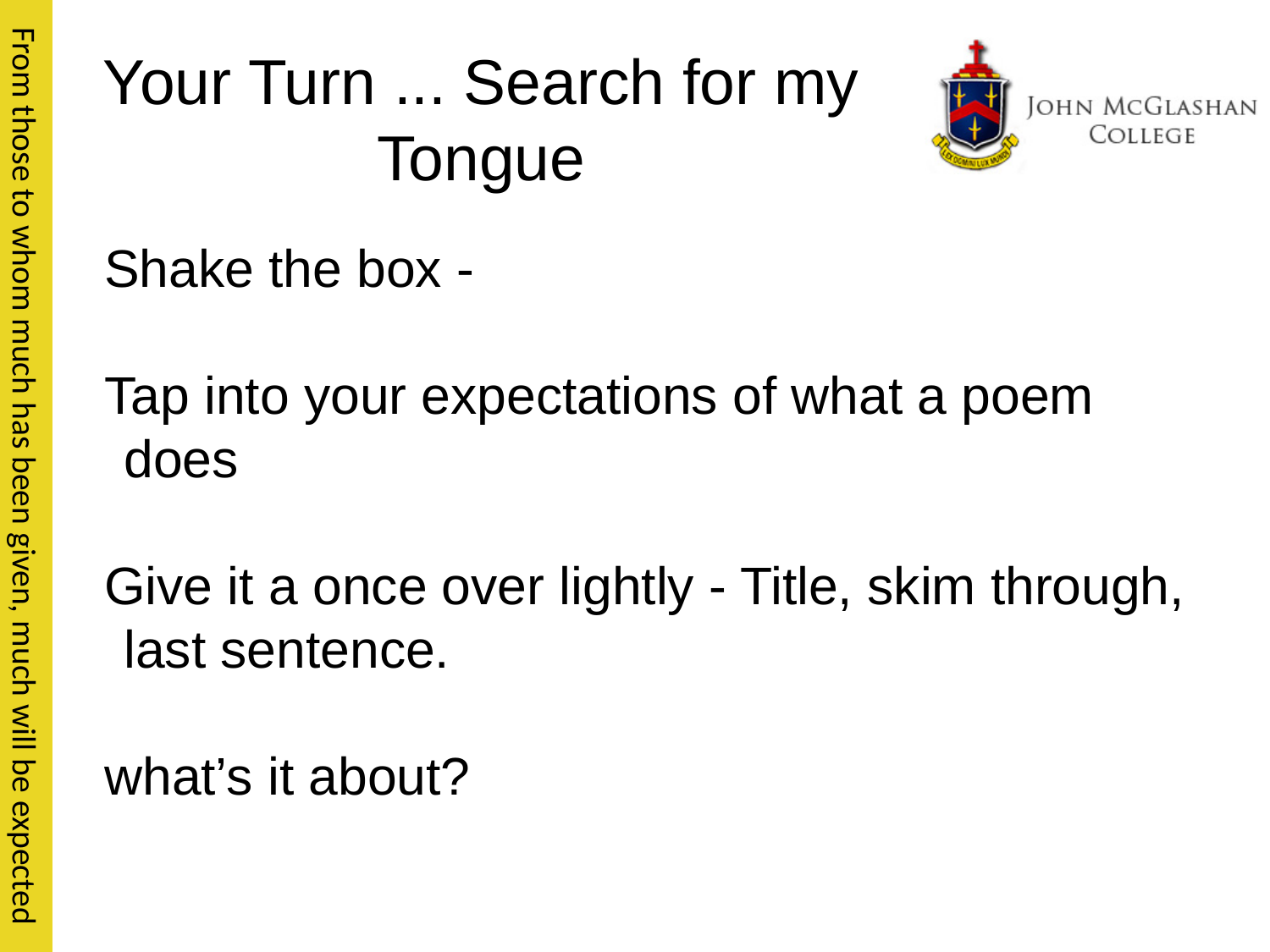

# Your Turn ... Search for my Tongue
Shake the box -

Tap into your expectations of what a poem does

Give it a once over lightly - Title, skim through, last sentence.

what’s it about?